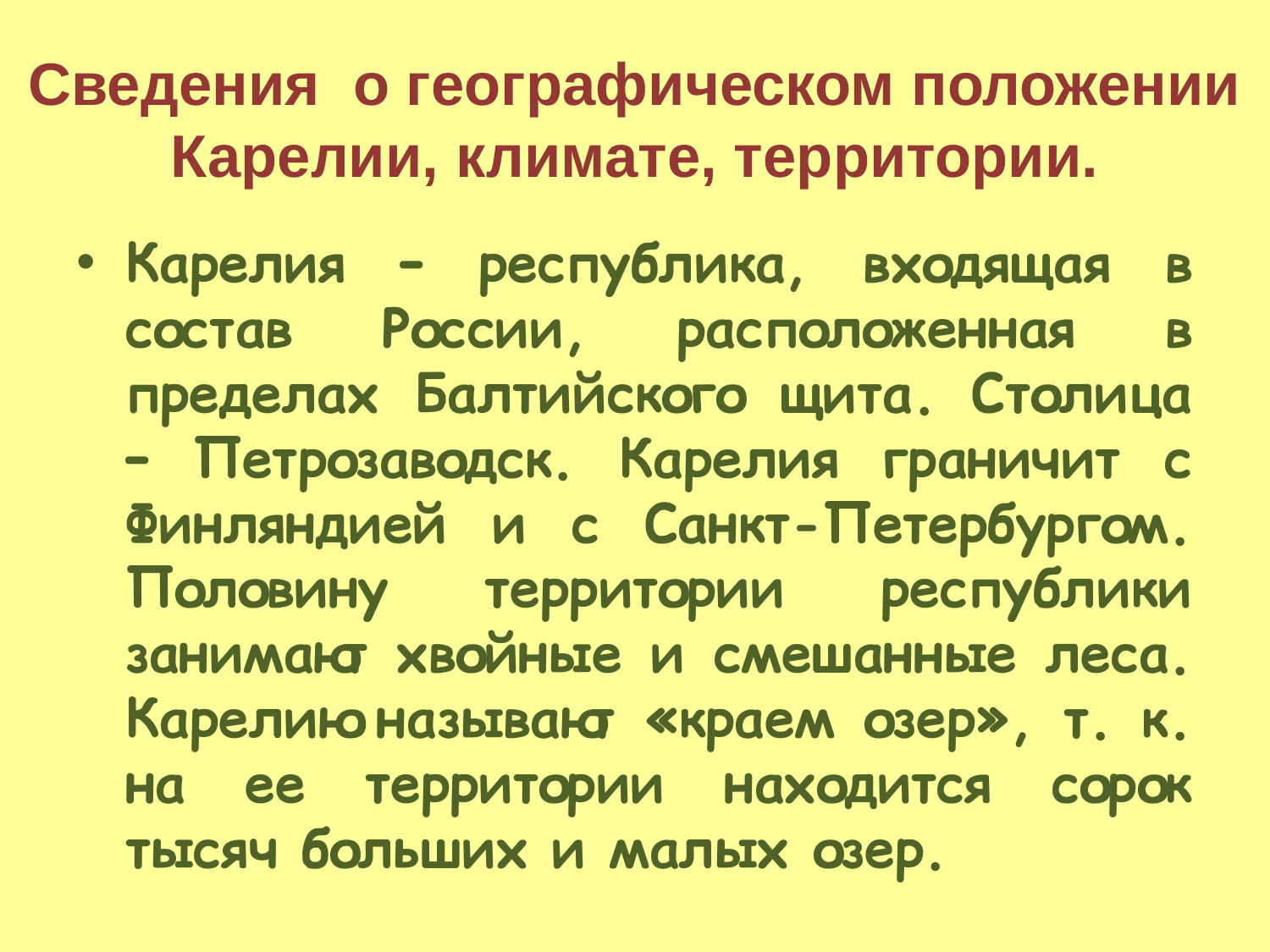

# Сведения  о географическом положении Карелии, климате, территории.
Карелия – республика, входящая в состав России, расположенная в пределах Балтийского щита. Столица – Петрозаводск. Карелия граничит с Финляндией и с Санкт-Петербургом. Половину территории республики занимают хвойные и смешанные леса. Карелию называют «краем озер», т. к. на ее территории находится сорок тысяч больших и малых озер.